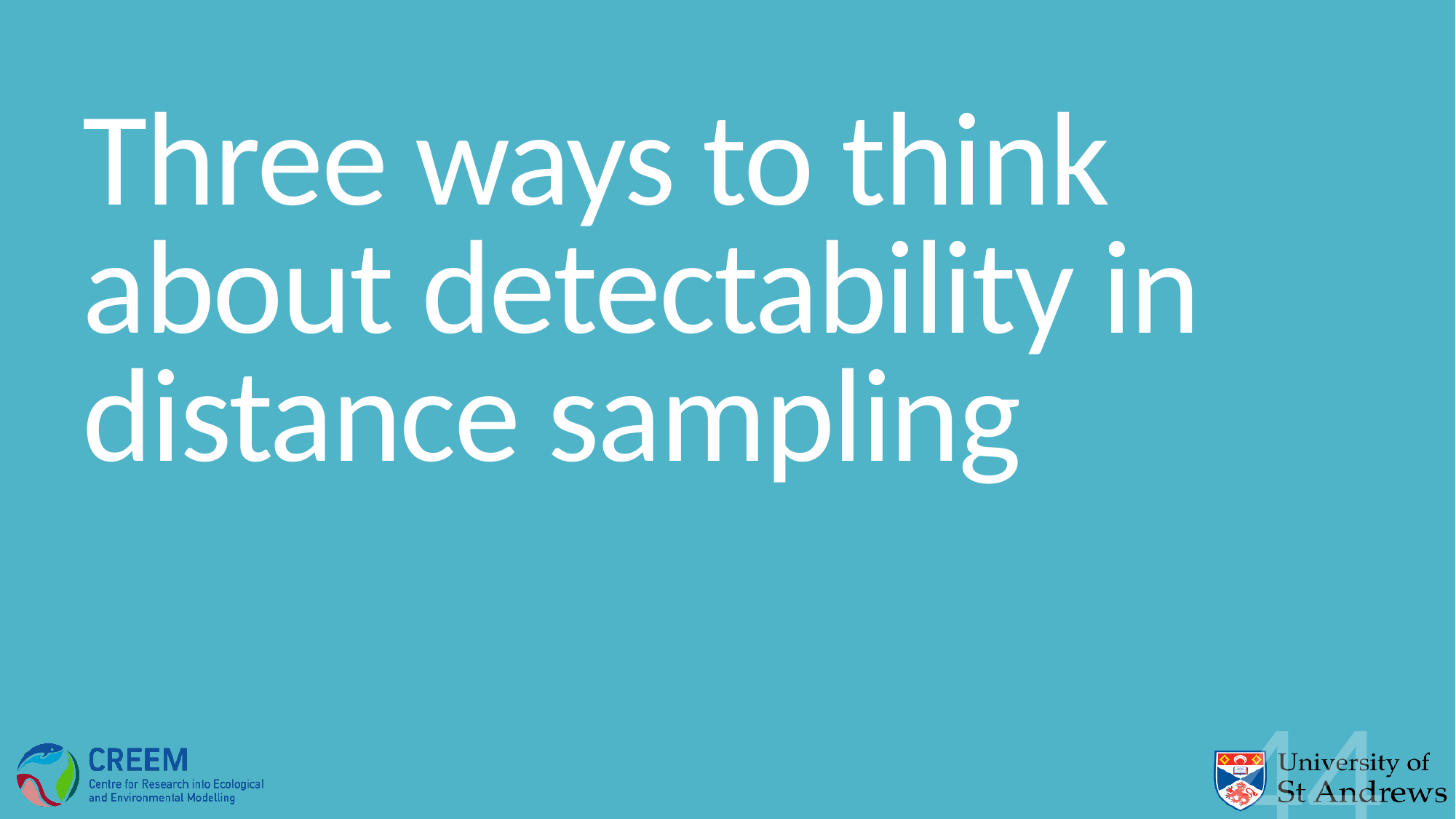

# Three ways to think about detectability in distance sampling
44